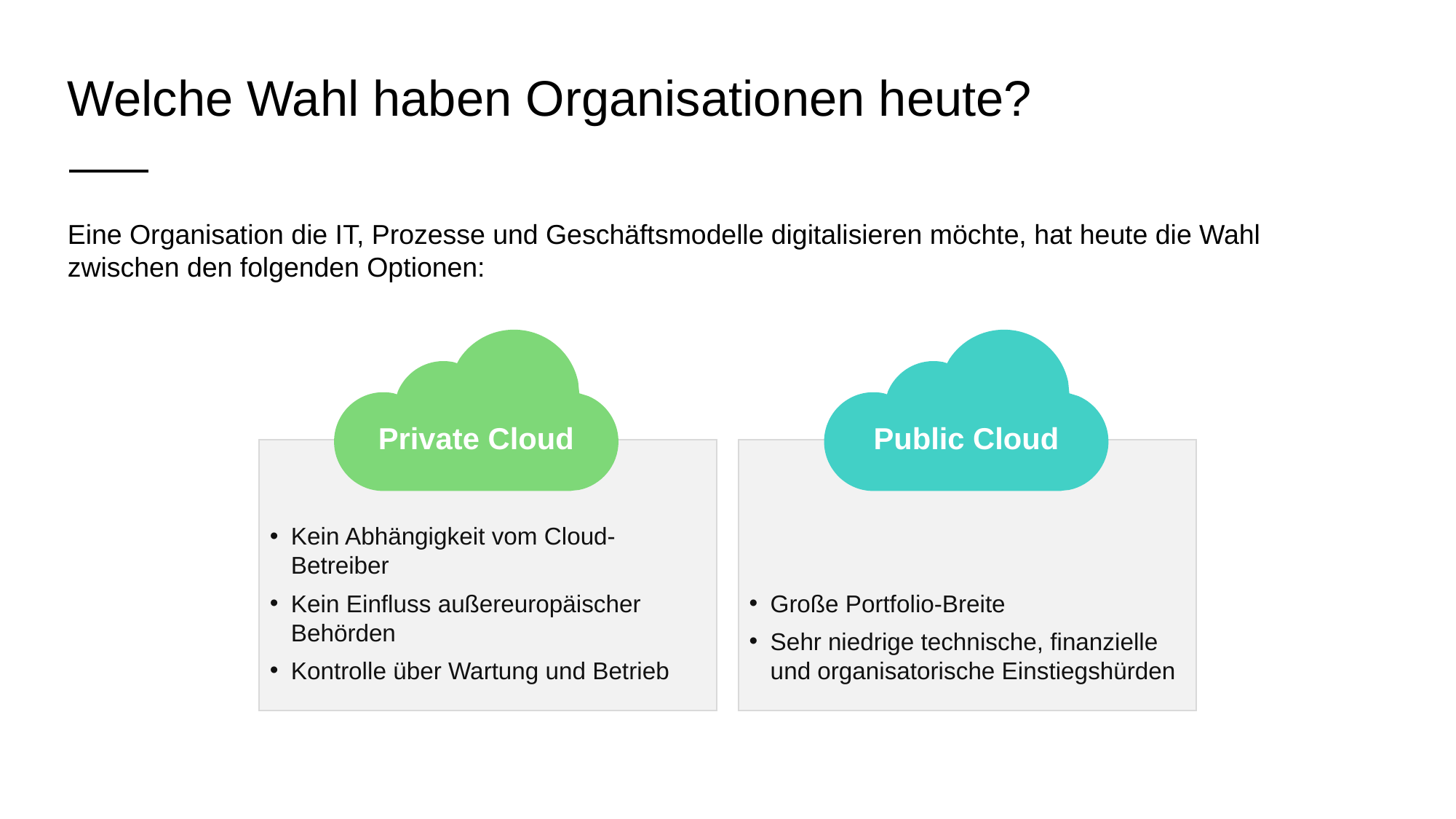

# Welche Wahl haben Organisationen heute?
Eine Organisation die IT, Prozesse und Geschäftsmodelle digitalisieren möchte, hat heute die Wahl zwischen den folgenden Optionen:

Private Cloud

Public Cloud
Kein Abhängigkeit vom Cloud-Betreiber
Kein Einfluss außereuropäischer Behörden
Kontrolle über Wartung und Betrieb
Große Portfolio-Breite
Sehr niedrige technische, finanzielle und organisatorische Einstiegshürden